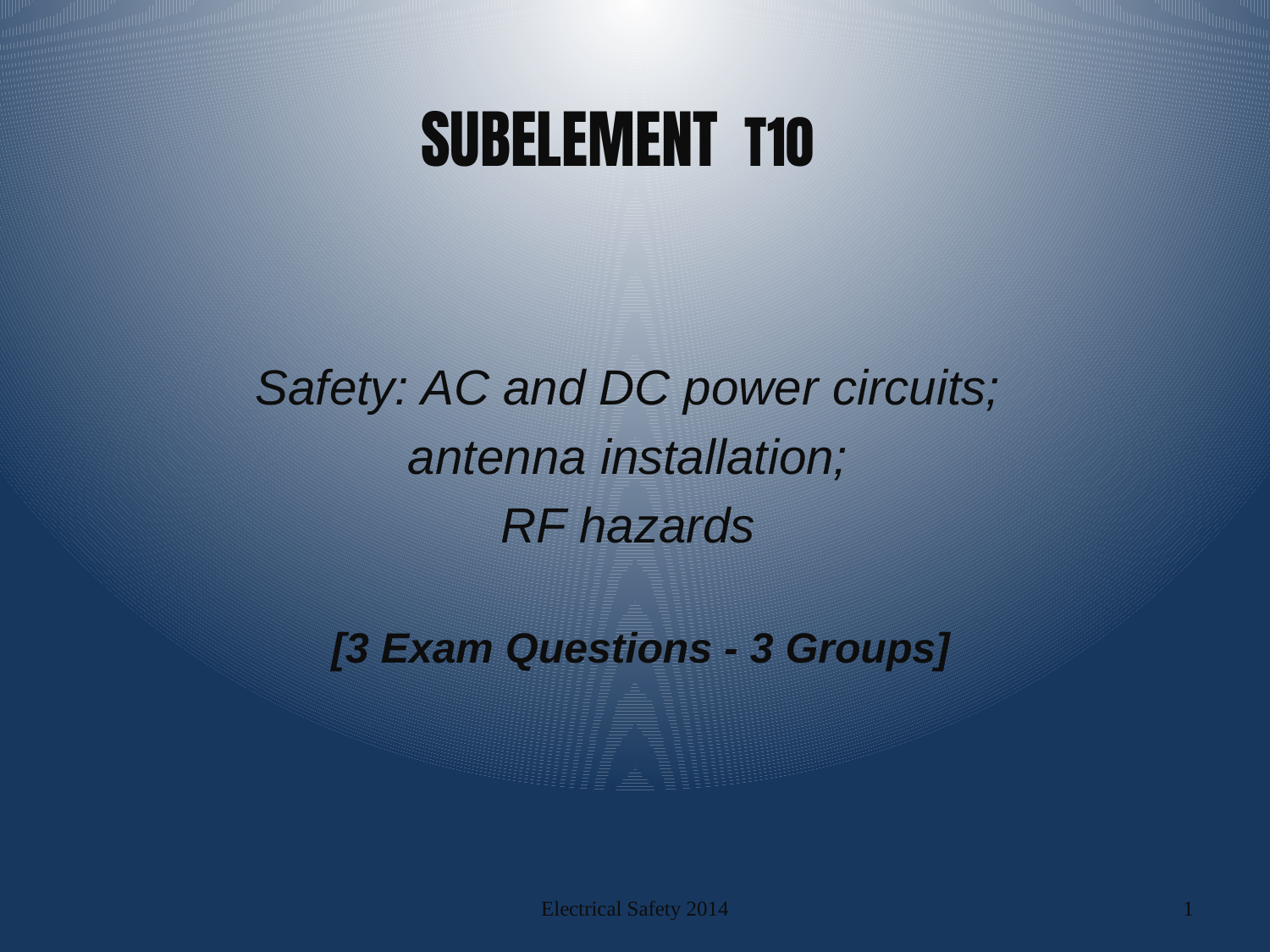

# SUBELEMENT  T10
Safety: AC and DC power circuits;
antenna installation;
RF hazards

 [3 Exam Questions - 3 Groups]
Electrical Safety 2014
1